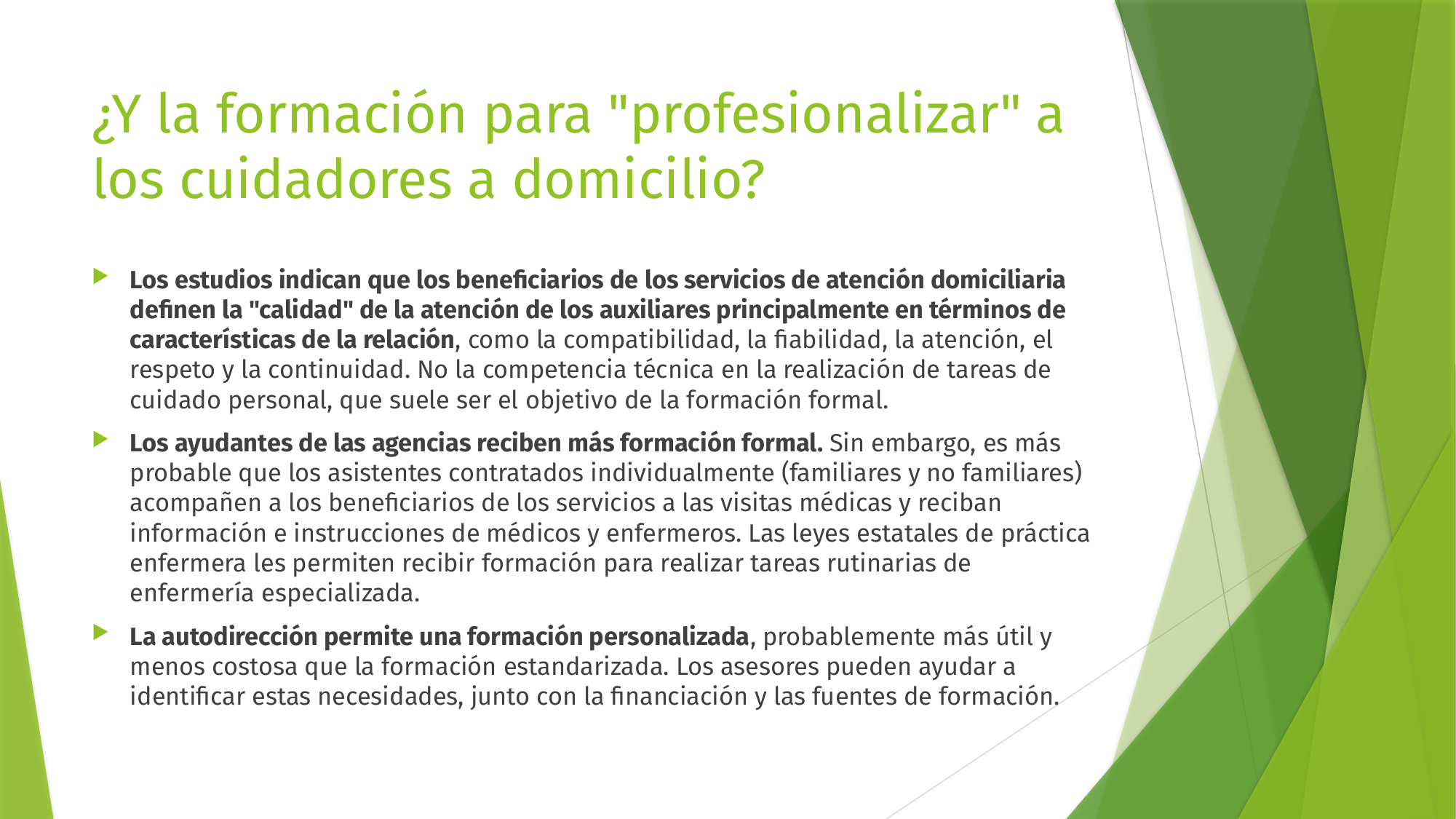

# ¿Y la formación para "profesionalizar" a los cuidadores a domicilio?
Los estudios indican que los beneficiarios de los servicios de atención domiciliaria definen la "calidad" de la atención de los auxiliares principalmente en términos de características de la relación, como la compatibilidad, la fiabilidad, la atención, el respeto y la continuidad. No la competencia técnica en la realización de tareas de cuidado personal, que suele ser el objetivo de la formación formal.
Los ayudantes de las agencias reciben más formación formal. Sin embargo, es más probable que los asistentes contratados individualmente (familiares y no familiares) acompañen a los beneficiarios de los servicios a las visitas médicas y reciban información e instrucciones de médicos y enfermeros. Las leyes estatales de práctica enfermera les permiten recibir formación para realizar tareas rutinarias de enfermería especializada.
La autodirección permite una formación personalizada, probablemente más útil y menos costosa que la formación estandarizada. Los asesores pueden ayudar a identificar estas necesidades, junto con la financiación y las fuentes de formación.